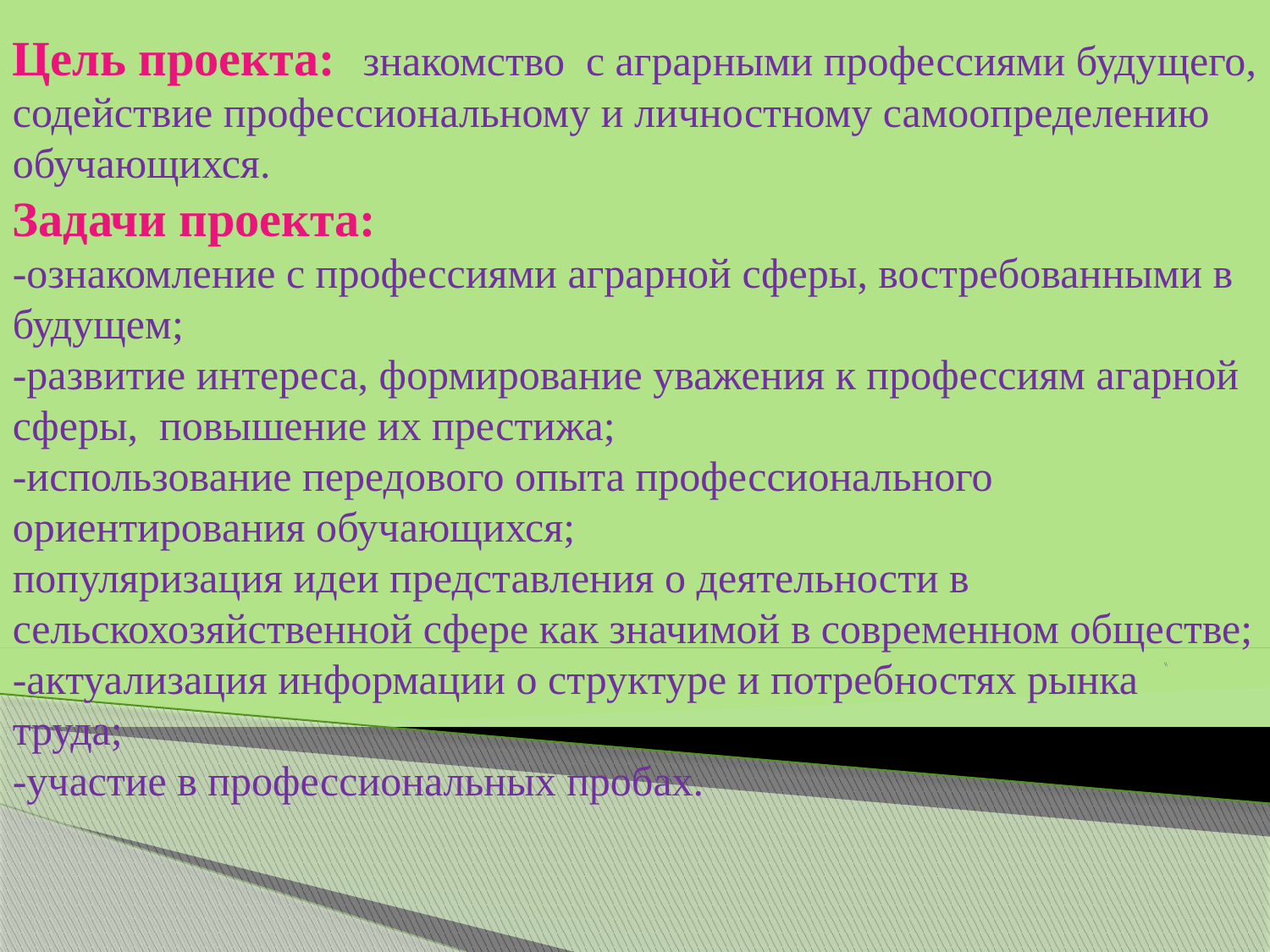

#
Цель проекта:  знакомство  с аграрными профессиями будущего, содействие профессиональному и личностному самоопределению обучающихся.
Задачи проекта:
-ознакомление с профессиями аграрной сферы, востребованными в будущем;
-развитие интереса, формирование уважения к профессиям агарной сферы,  повышение их престижа;
-использование передового опыта профессионального ориентирования обучающихся;
популяризация идеи представления о деятельности в сельскохозяйственной сфере как значимой в современном обществе;
-актуализация информации о структуре и потребностях рынка труда;
-участие в профессиональных пробах.

\\